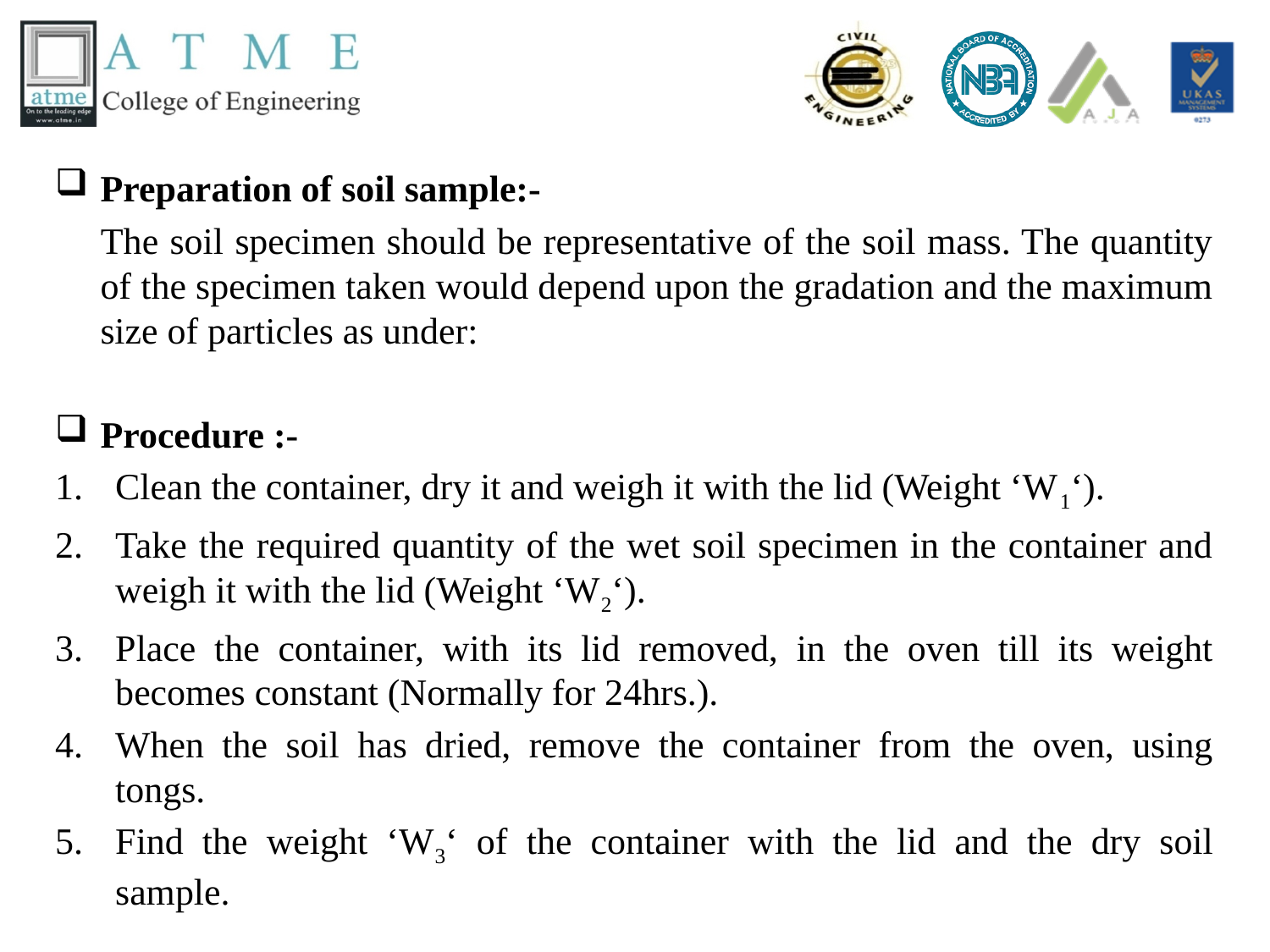

Preparation of soil sample:-
    The soil specimen should be representative of the soil mass. The quantity of the specimen taken would depend upon the gradation and the maximum size of particles as under:

Procedure :-
Clean the container, dry it and weigh it with the lid (Weight ‘W1‘).
Take the required quantity of the wet soil specimen in the container and weigh it with the lid (Weight ‘W2‘).
Place the container, with its lid removed, in the oven till its weight becomes constant (Normally for 24hrs.).
When the soil has dried, remove the container from the oven, using tongs.
Find the weight ‘W3‘ of the container with the lid and the dry soil sample.